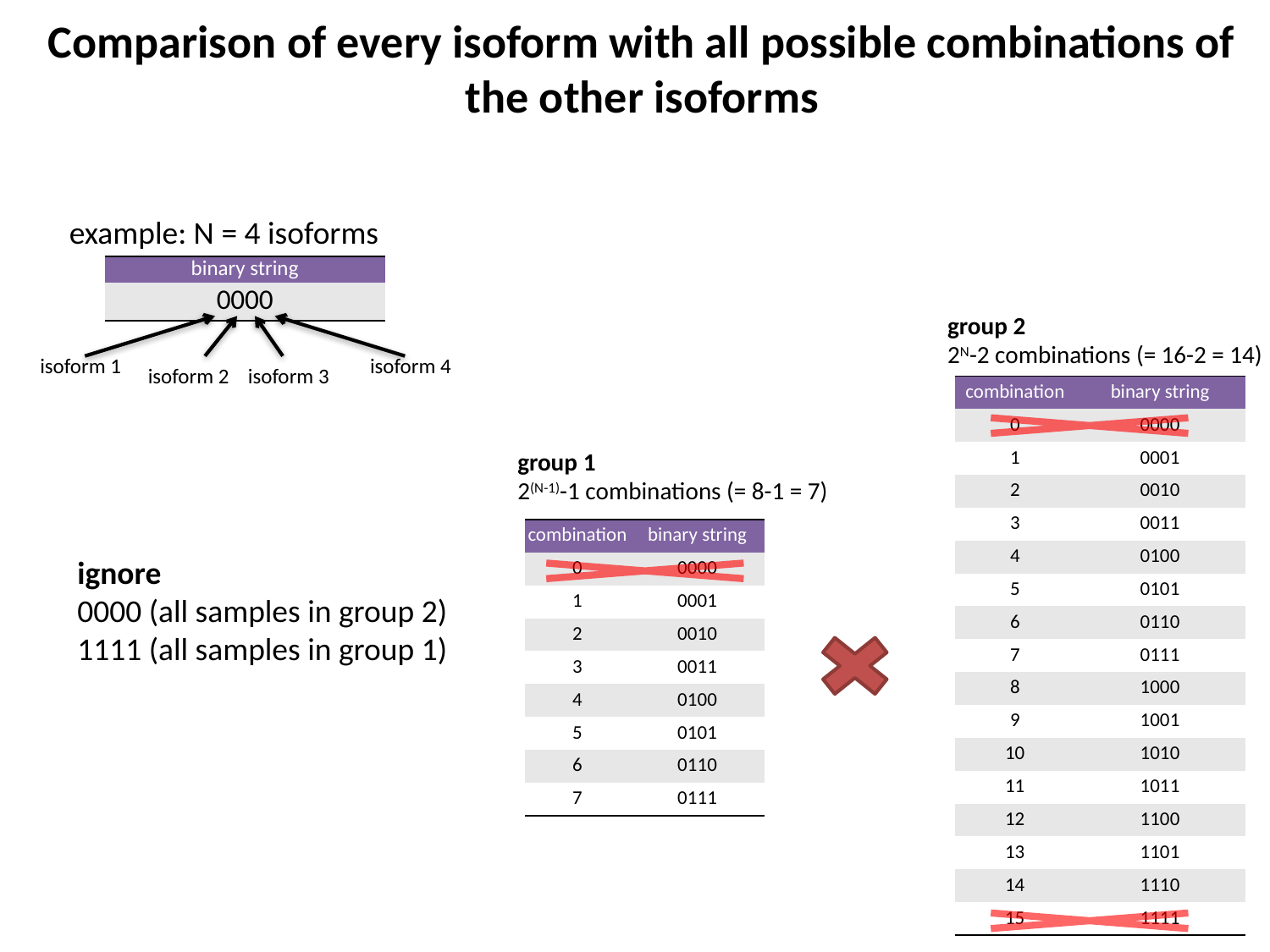

Comparison of every isoform with all possible combinations of the other isoforms
example: N = 4 isoforms
| binary string |
| --- |
| 0000 |
group 2
2N-2 combinations (= 16-2 = 14)
isoform 1
isoform 4
isoform 2
isoform 3
| combination | binary string |
| --- | --- |
| 0 | 0000 |
| 1 | 0001 |
| 2 | 0010 |
| 3 | 0011 |
| 4 | 0100 |
| 5 | 0101 |
| 6 | 0110 |
| 7 | 0111 |
| 8 | 1000 |
| 9 | 1001 |
| 10 | 1010 |
| 11 | 1011 |
| 12 | 1100 |
| 13 | 1101 |
| 14 | 1110 |
| 15 | 1111 |

ignore
0000 (all samples in group 2)
1111 (all samples in group 1)

group 1
2(N-1)-1 combinations (= 8-1 = 7)
| combination | binary string |
| --- | --- |
| 0 | 0000 |
| 1 | 0001 |
| 2 | 0010 |
| 3 | 0011 |
| 4 | 0100 |
| 5 | 0101 |
| 6 | 0110 |
| 7 | 0111 |